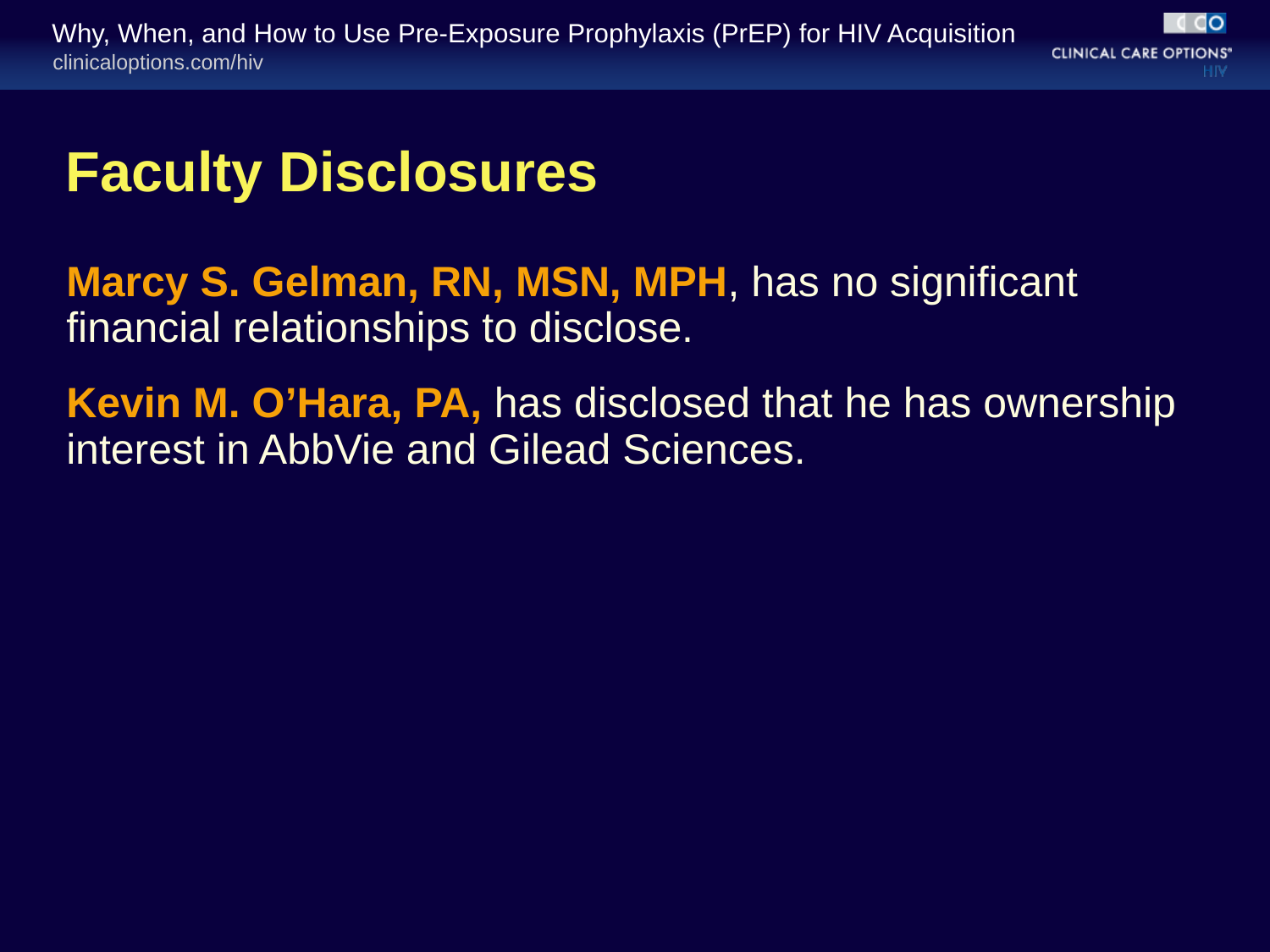

# Faculty Disclosures
Marcy S. Gelman, RN, MSN, MPH, has no significant financial relationships to disclose.
Kevin M. O’Hara, PA, has disclosed that he has ownership interest in AbbVie and Gilead Sciences.